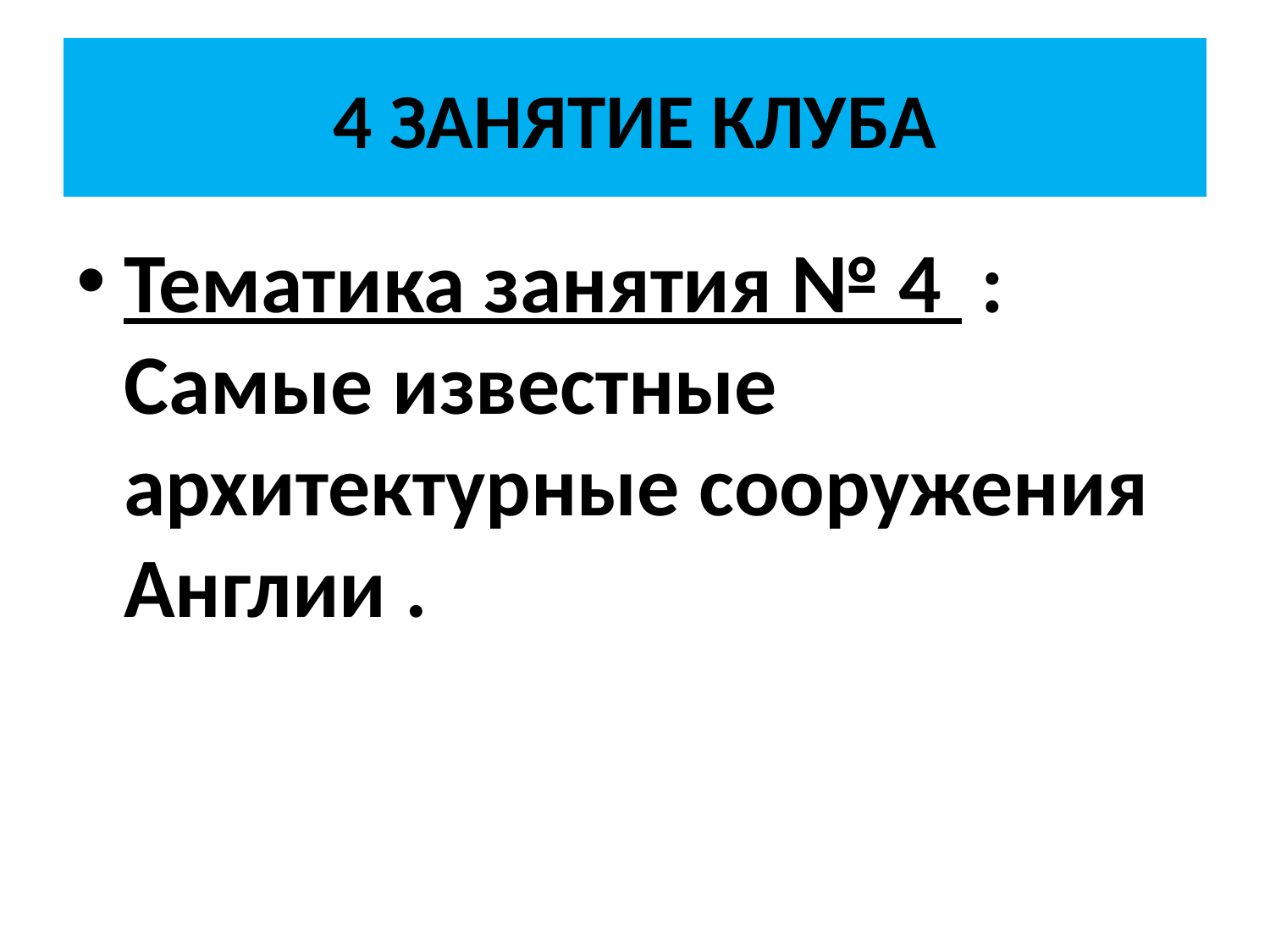

# 4 ЗАНЯТИЕ КЛУБА
Тематика занятия № 4  :  Самые известные архитектурные сооружения Англии .